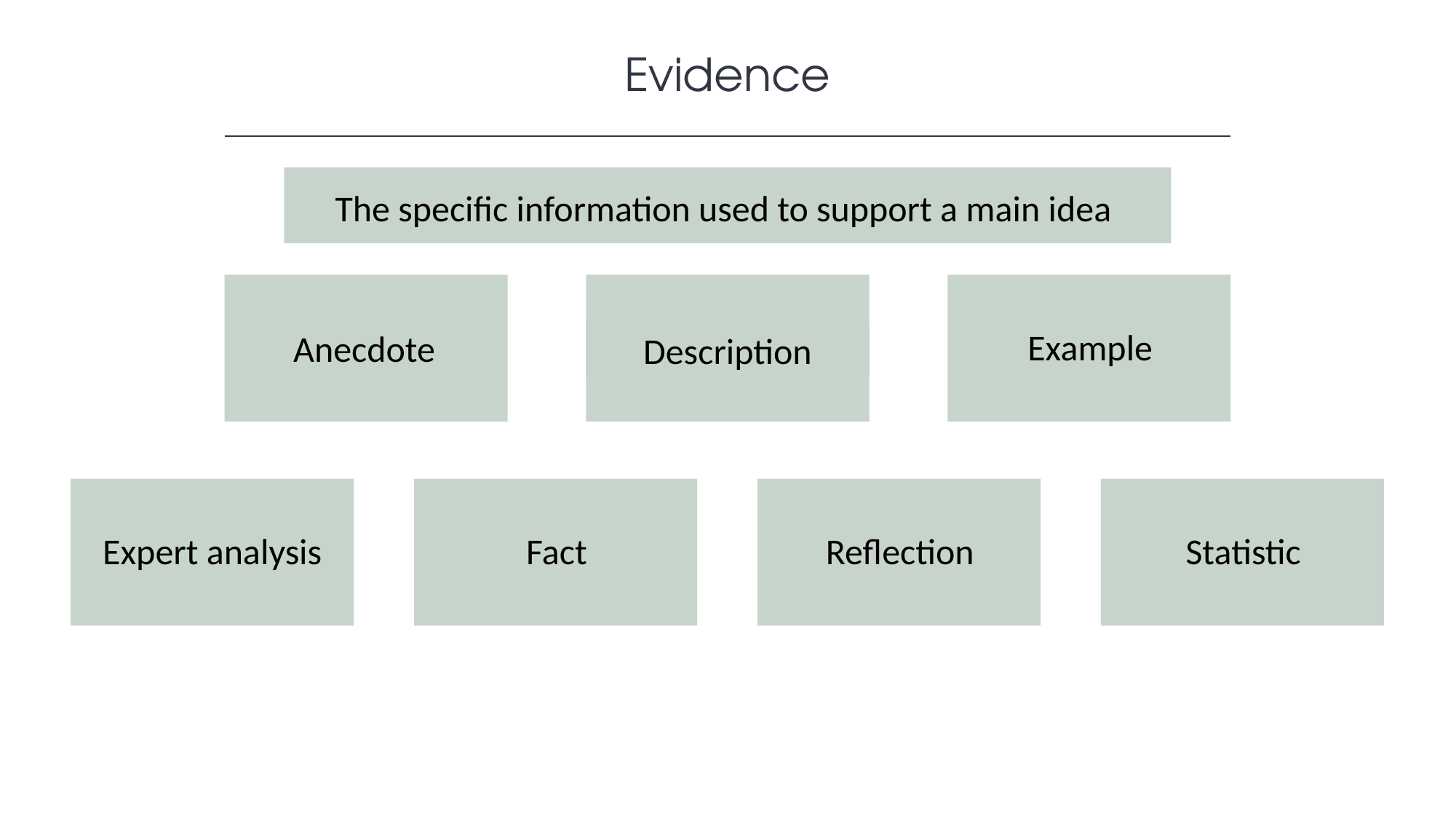

Evidence
HAWKES LEARNING

The specific information used to support a main idea

Example

Anecdote

Description

Statistic

Fact

Expert analysis

Reflection